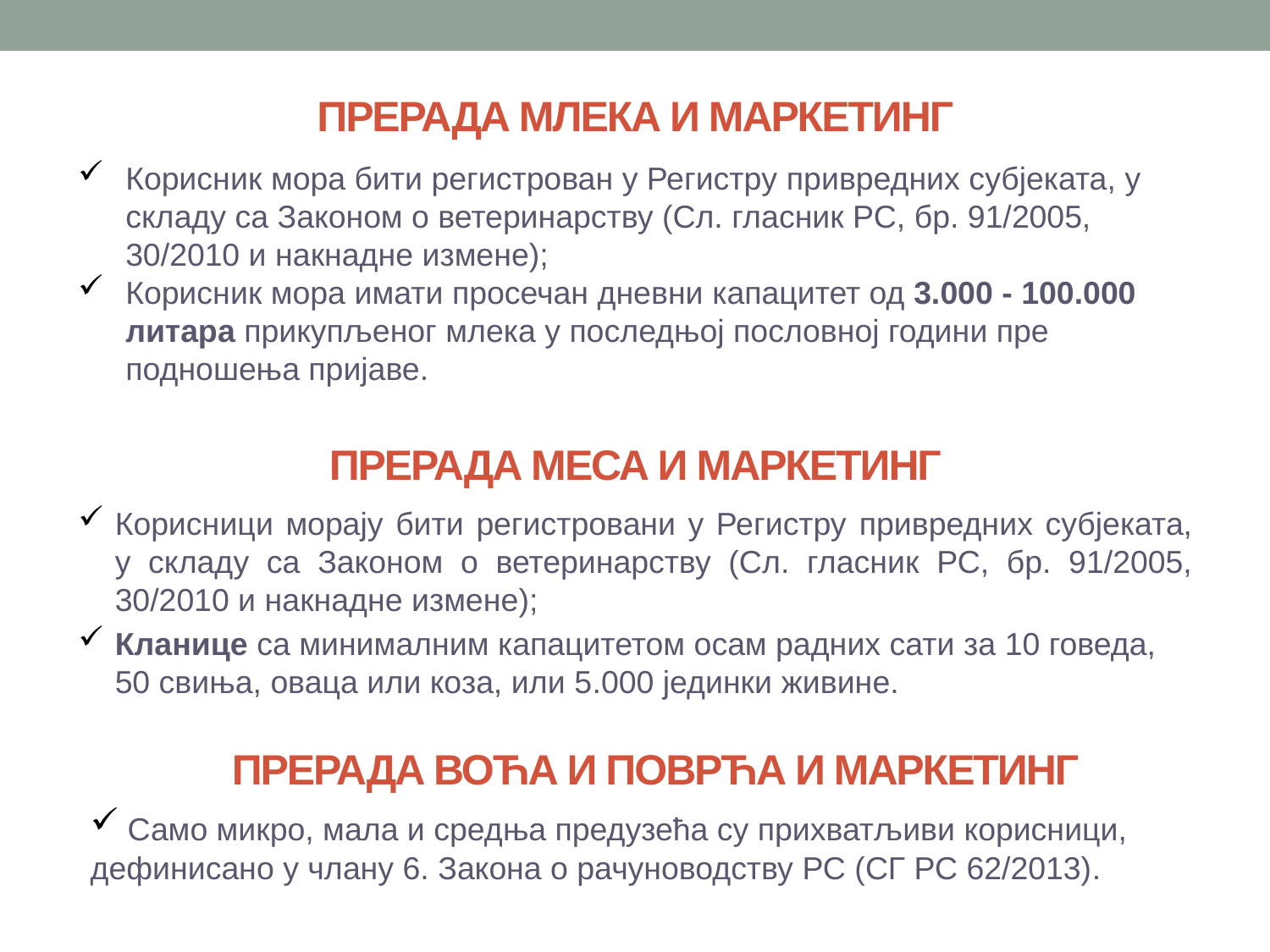

Прерада млека и маркетинг
Корисник мора бити регистрован у Регистру привредних субјеката, у складу са Законом о ветеринарству (Сл. гласник РС, бр. 91/2005, 30/2010 и накнадне измене);
Корисник мора имати просечан дневни капацитет од 3.000 - 100.000 литара прикупљеног млека у последњој пословној години пре подношења пријаве.
Прерада меса и маркетинг
Корисници морају бити регистровани у Регистру привредних субјеката, у складу са Законом о ветеринарству (Сл. гласник РС, бр. 91/2005, 30/2010 и накнадне измене);
Кланице са минималним капацитетом осам радних сати за 10 говеда, 50 свиња, оваца или коза, или 5.000 јединки живине.
Прерада воћа и поврћа и маркетинг
 Само микро, мала и средња предузећа су прихватљиви корисници,     дефинисано у члану 6. Закона о рачуноводству РС (СГ РС 62/2013).